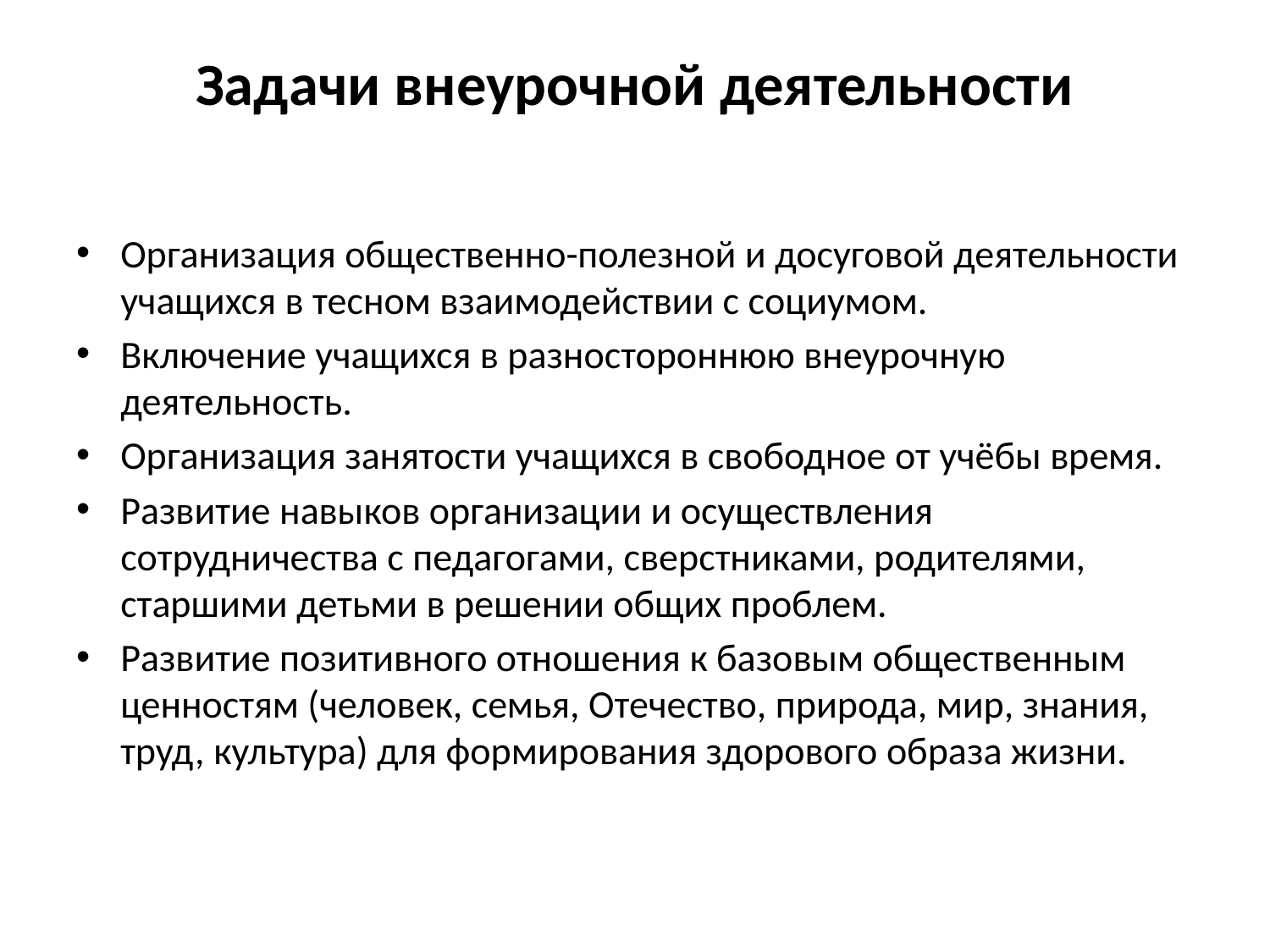

# Задачи внеурочной деятельности
Организация общественно-полезной и досуговой деятельности учащихся в тесном взаимодействии с социумом.
Включение учащихся в разностороннюю внеурочную деятельность.
Организация занятости учащихся в свободное от учёбы время.
Развитие навыков организации и осуществления сотрудничества с педагогами, сверстниками, родителями, старшими детьми в решении общих проблем.
Развитие позитивного отношения к базовым общественным ценностям (человек, семья, Отечество, природа, мир, знания, труд, культура) для формирования здорового образа жизни.